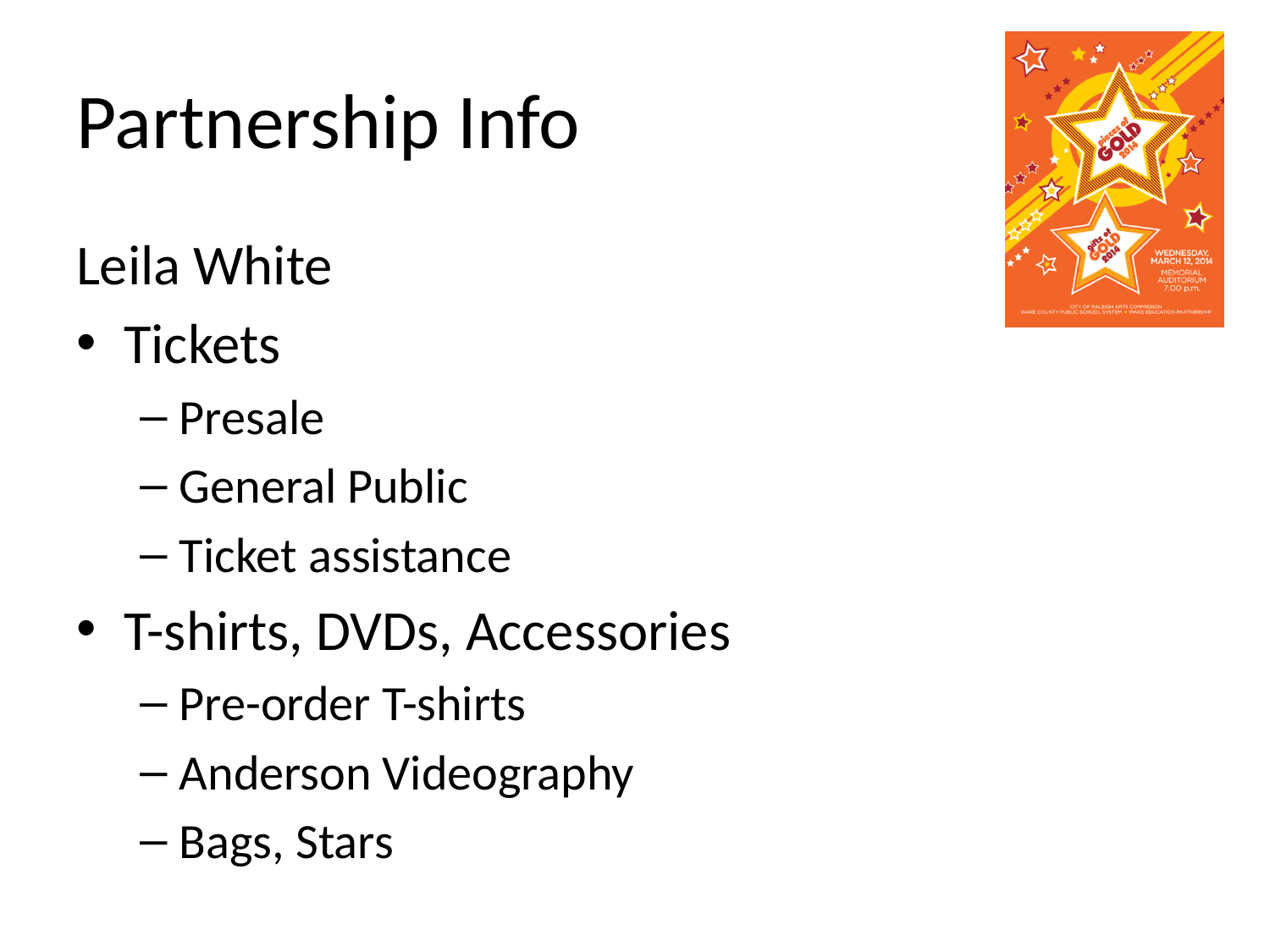

# Partnership Info
Leila White
Tickets
Presale
General Public
Ticket assistance
T-shirts, DVDs, Accessories
Pre-order T-shirts
Anderson Videography
Bags, Stars